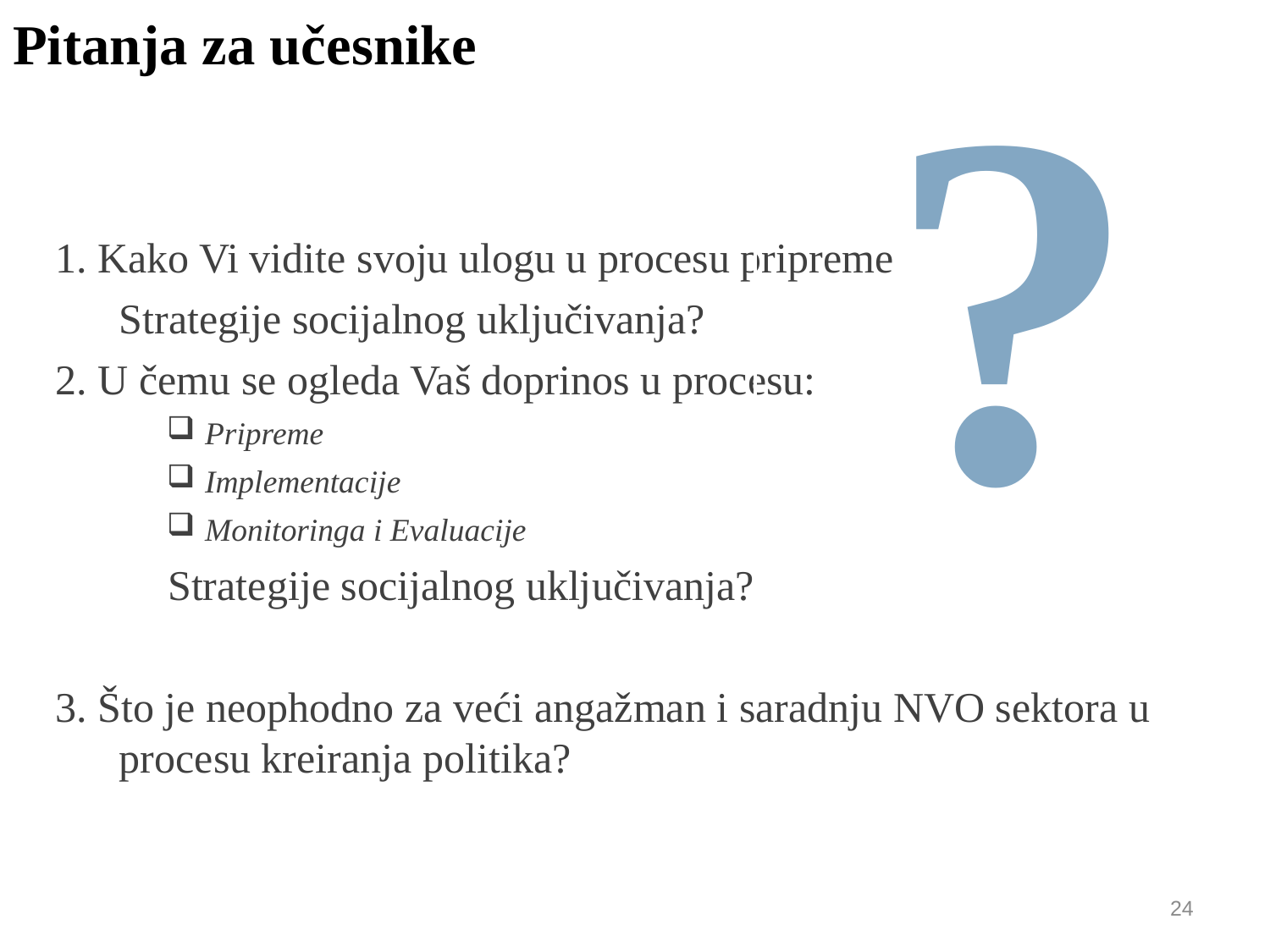

# Pitanja za učesnike
?

1. Kako Vi vidite svoju ulogu u procesu pripreme
	Strategije socijalnog uključivanja?
2. U čemu se ogleda Vaš doprinos u procesu:
Pripreme
Implementacije
Monitoringa i Evaluacije
	       Strategije socijalnog uključivanja?

3. Što je neophodno za veći angažman i saradnju NVO sektora u procesu kreiranja politika?
24